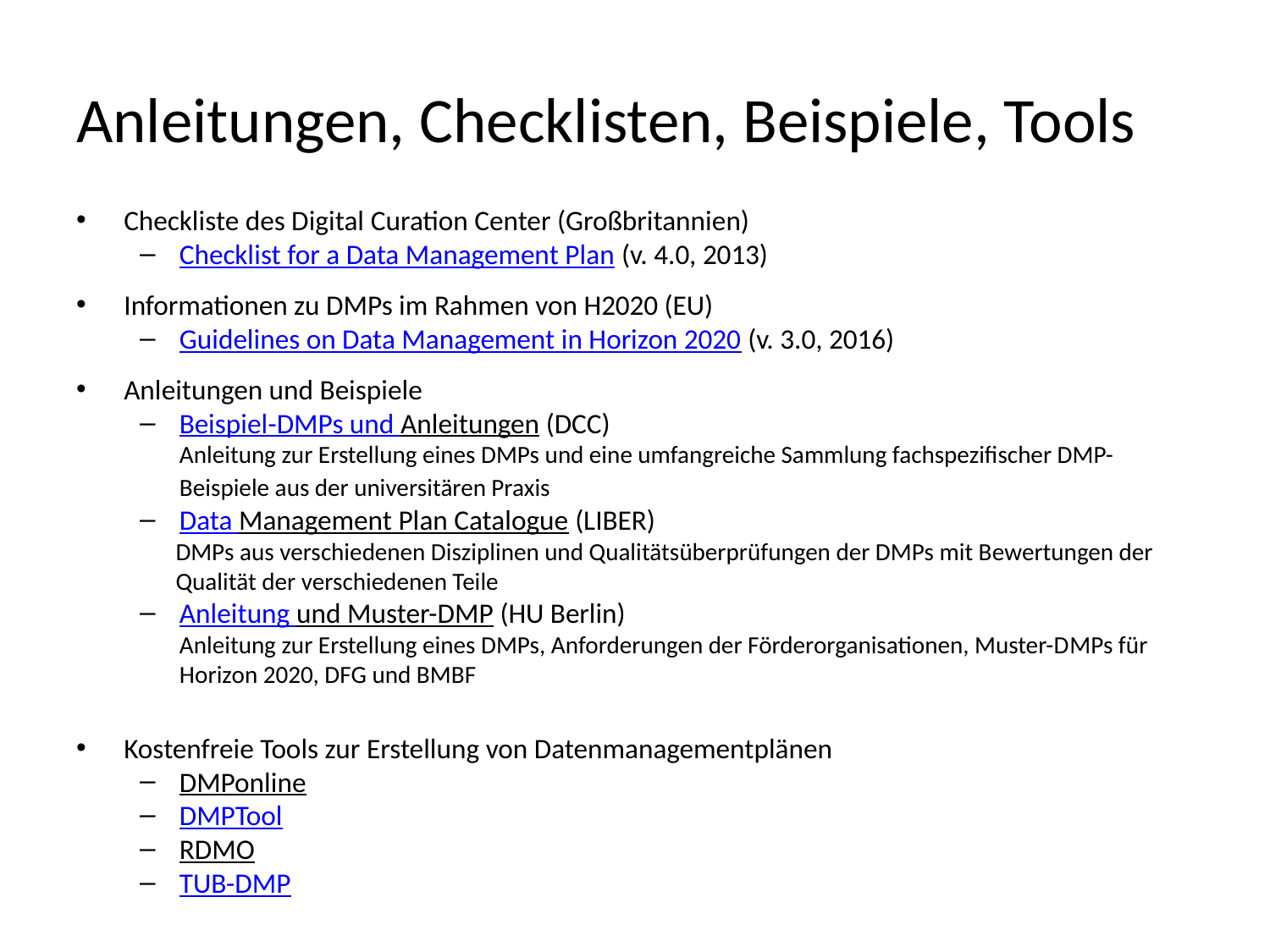

# Anleitungen, Checklisten, Beispiele, Tools
Checkliste des Digital Curation Center (Großbritannien)
Checklist for a Data Management Plan (v. 4.0, 2013)
Informationen zu DMPs im Rahmen von H2020 (EU)
Guidelines on Data Management in Horizon 2020 (v. 3.0, 2016)
Anleitungen und Beispiele
Beispiel-DMPs und Anleitungen (DCC)
Anleitung zur Erstellung eines DMPs und eine umfangreiche Sammlung fachspezifischer DMP-Beispiele aus der universitären Praxis
Data Management Plan Catalogue (LIBER)
DMPs aus verschiedenen Disziplinen und Qualitätsüberprüfungen der DMPs mit Bewertungen der Qualität der verschiedenen Teile
Anleitung und Muster-DMP (HU Berlin)
Anleitung zur Erstellung eines DMPs, Anforderungen der Förderorganisationen, Muster-DMPs für Horizon 2020, DFG und BMBF

Kostenfreie Tools zur Erstellung von Datenmanagementplänen
DMPonline
DMPTool
RDMO
TUB-DMP